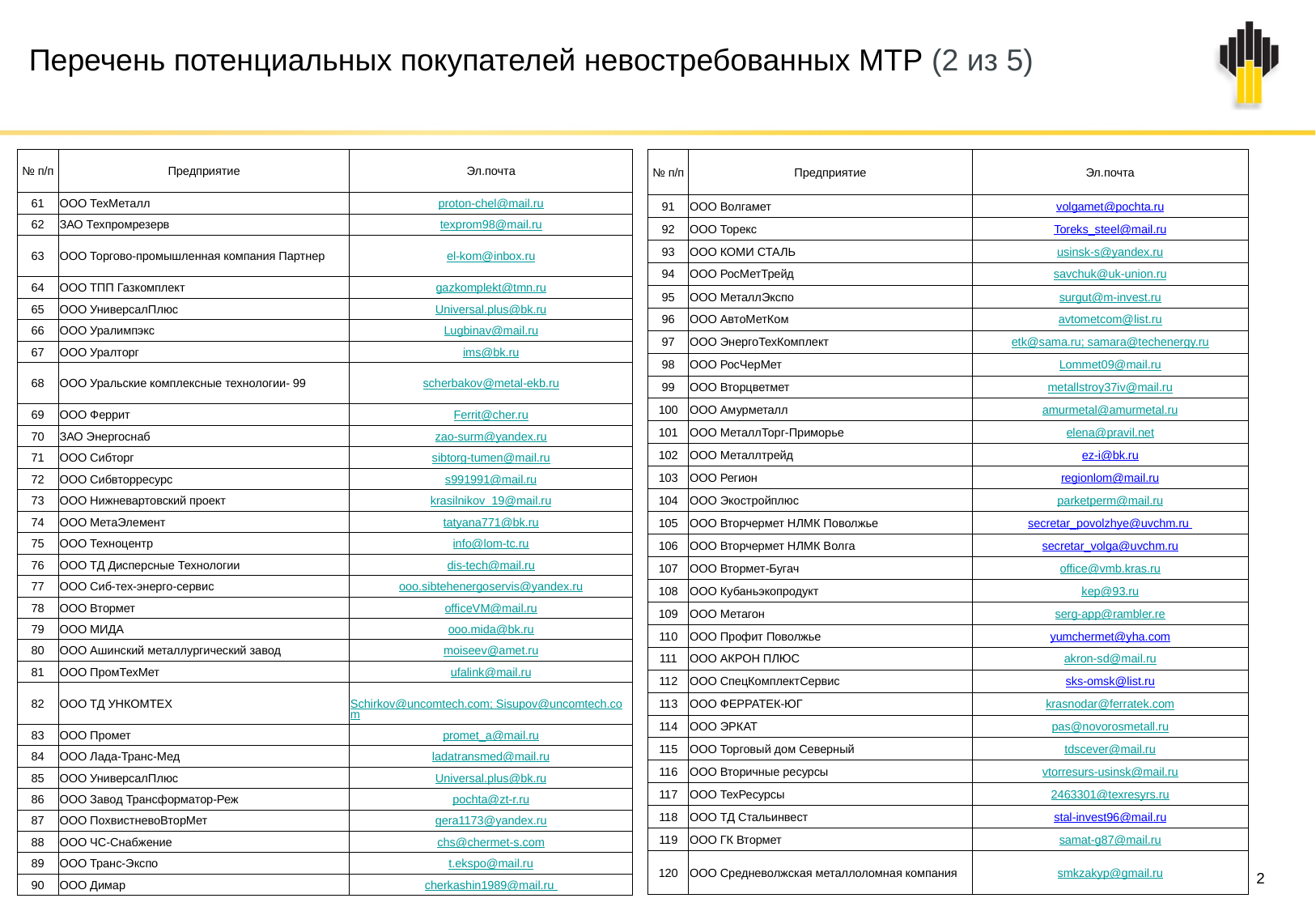

Перечень потенциальных покупателей невостребованных МТР (2 из 5)
| № п/п | Предприятие | Эл.почта |
| --- | --- | --- |
| 61 | ООО ТехМеталл | proton-chel@mail.ru |
| 62 | ЗАО Техпромрезерв | texprom98@mail.ru |
| 63 | ООО Торгово-промышленная компания Партнер | el-kom@inbox.ru |
| 64 | ООО ТПП Газкомплект | gazkomplekt@tmn.ru |
| 65 | ООО УниверсалПлюс | Universal.plus@bk.ru |
| 66 | ООО Уралимпэкс | Lugbinav@mail.ru |
| 67 | ООО Уралторг | ims@bk.ru |
| 68 | ООО Уральские комплексные технологии- 99 | scherbakov@metal-ekb.ru |
| 69 | ООО Феррит | Ferrit@cher.ru |
| 70 | ЗАО Энергоснаб | zao-surm@yandex.ru |
| 71 | ООО Сибторг | sibtorg-tumen@mail.ru |
| 72 | ООО Сибвторресурс | s991991@mail.ru |
| 73 | ООО Нижневартовский проект | krasilnikov\_19@mail.ru |
| 74 | ООО МетаЭлемент | tatyana771@bk.ru |
| 75 | ООО Техноцентр | info@lom-tc.ru |
| 76 | ООО ТД Дисперсные Технологии | dis-tech@mail.ru |
| 77 | ООО Сиб-тех-энерго-сервис | ooo.sibtehenergoservis@yandex.ru |
| 78 | ООО Втормет | officeVM@mail.ru |
| 79 | ООО МИДА | ooo.mida@bk.ru |
| 80 | ООО Ашинский металлургический завод | moiseev@amet.ru |
| 81 | ООО ПромТехМет | ufalink@mail.ru |
| 82 | ООО ТД УНКОМТЕХ | Schirkov@uncomtech.com; Sisupov@uncomtech.com |
| 83 | ООО Промет | promet\_a@mail.ru |
| 84 | ООО Лада-Транс-Мед | ladatransmed@mail.ru |
| 85 | ООО УниверсалПлюс | Universal.plus@bk.ru |
| 86 | ООО Завод Трансформатор-Реж | pochta@zt-r.ru |
| 87 | ООО ПохвистневоВторМет | gera1173@yandex.ru |
| 88 | ООО ЧС-Снабжение | chs@chermet-s.com |
| 89 | ООО Транс-Экспо | t.ekspo@mail.ru |
| 90 | ООО Димар | cherkashin1989@mail.ru |
| № п/п | Предприятие | Эл.почта |
| --- | --- | --- |
| 91 | ООО Волгамет | volgamet@pochta.ru |
| 92 | ООО Торекс | Toreks\_steel@mail.ru |
| 93 | ООО КОМИ СТАЛЬ | usinsk-s@yandex.ru |
| 94 | ООО РосМетТрейд | savchuk@uk-union.ru |
| 95 | ООО МеталлЭкспо | surgut@m-invest.ru |
| 96 | ООО АвтоМетКом | avtometcom@list.ru |
| 97 | ООО ЭнергоТехКомплект | etk@sama.ru; samara@techenergy.ru |
| 98 | ООО РосЧерМет | Lommet09@mail.ru |
| 99 | ООО Вторцветмет | metallstroy37iv@mail.ru |
| 100 | ООО Амурметалл | amurmetal@amurmetal.ru |
| 101 | ООО МеталлТорг-Приморье | elena@pravil.net |
| 102 | ООО Металлтрейд | ez-i@bk.ru |
| 103 | ООО Регион | regionlom@mail.ru |
| 104 | ООО Экостройплюс | parketperm@mail.ru |
| 105 | ООО Вторчермет НЛМК Поволжье | secretar\_povolzhye@uvchm.ru |
| 106 | ООО Вторчермет НЛМК Волга | secretar\_volga@uvchm.ru |
| 107 | ООО Втормет-Бугач | office@vmb.kras.ru |
| 108 | ООО Кубаньэкопродукт | kep@93.ru |
| 109 | ООО Метагон | serg-app@rambler.re |
| 110 | ООО Профит Поволжье | yumchermet@yha.com |
| 111 | ООО АКРОН ПЛЮС | akron-sd@mail.ru |
| 112 | ООО СпецКомплектСервис | sks-omsk@list.ru |
| 113 | ООО ФЕРРАТЕК-ЮГ | krasnodar@ferratek.com |
| 114 | ООО ЭРКАТ | pas@novorosmetall.ru |
| 115 | ООО Торговый дом Северный | tdscever@mail.ru |
| 116 | ООО Вторичные ресурсы | vtorresurs-usinsk@mail.ru |
| 117 | ООО ТехРесурсы | 2463301@texresyrs.ru |
| 118 | ООО ТД Стальинвест | stal-invest96@mail.ru |
| 119 | ООО ГК Втормет | samat-g87@mail.ru |
| 120 | ООО Средневолжская металлоломная компания | smkzakyp@gmail.ru |
2
10.02.2021